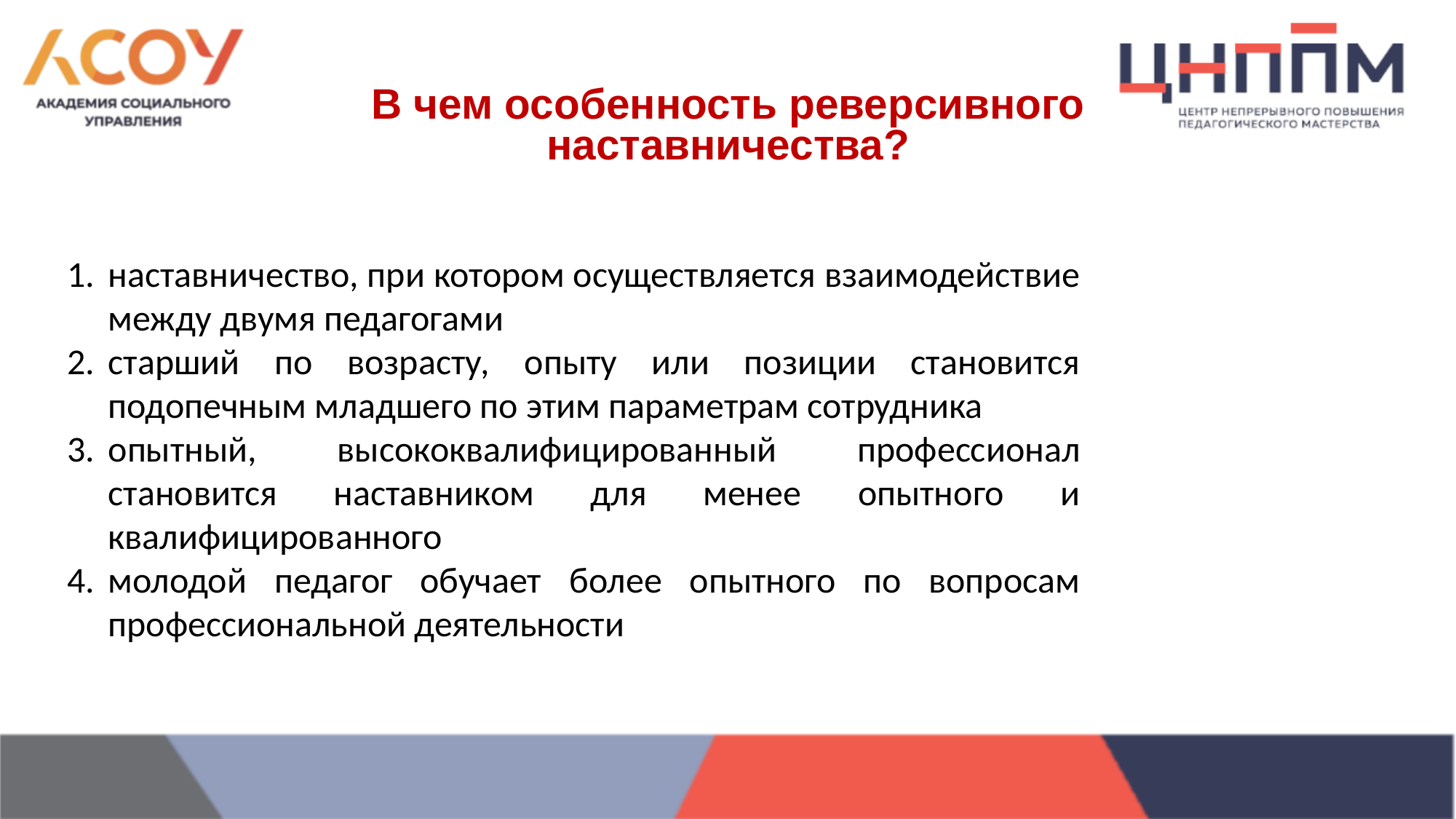

В чем особенность реверсивного наставничества?
наставничество, при котором осуществляется взаимодействие между двумя педагогами
старший по возрасту, опыту или позиции становится подопечным младшего по этим параметрам сотрудника
опытный, высококвалифицированный профессионал становится наставником для менее опытного и квалифицированного
молодой педагог обучает более опытного по вопросам профессиональной деятельности